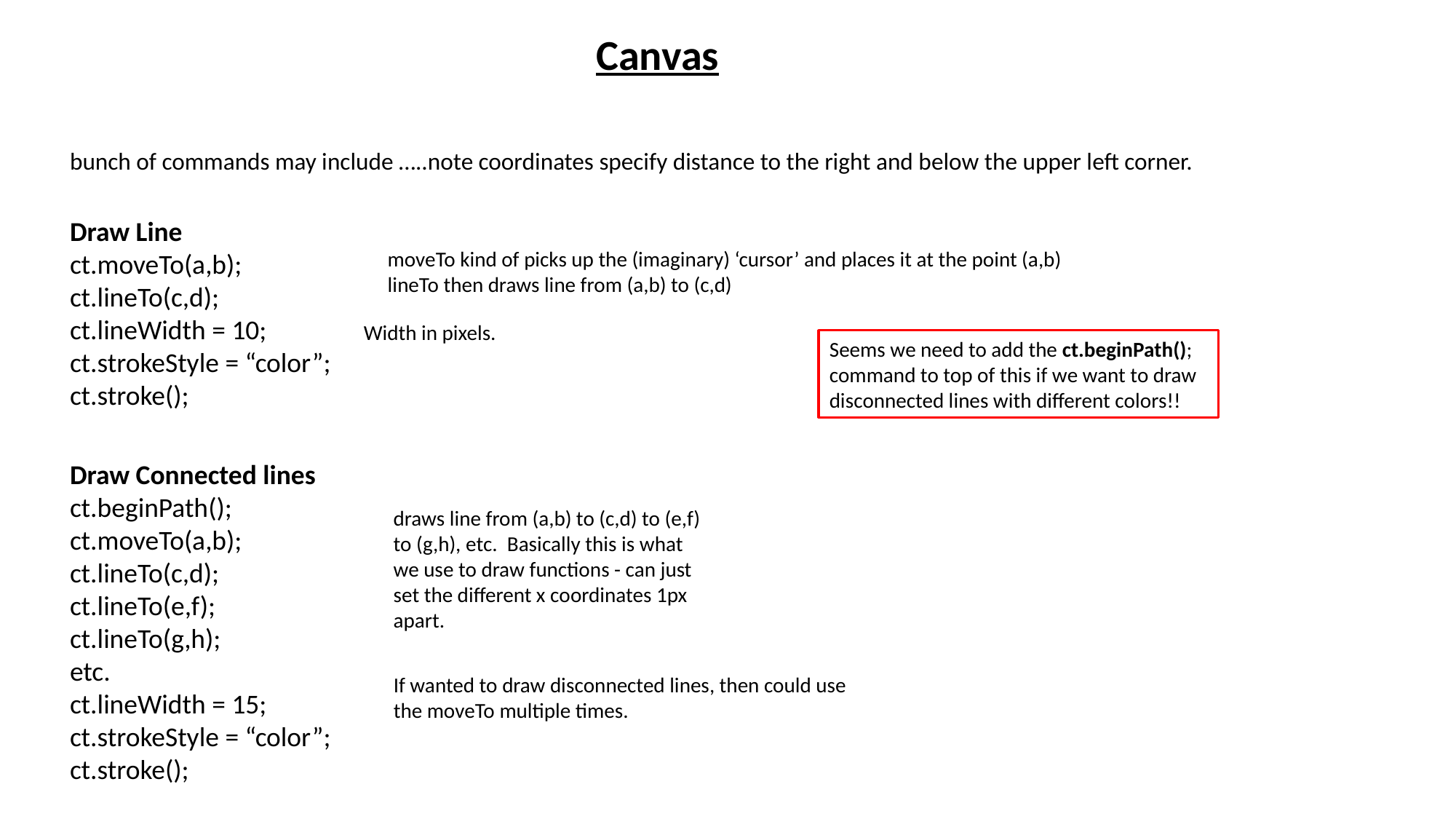

Canvas
bunch of commands may include …..note coordinates specify distance to the right and below the upper left corner.
Draw Line
ct.moveTo(a,b);
ct.lineTo(c,d);
ct.lineWidth = 10;
ct.strokeStyle = “color”;
ct.stroke();
moveTo kind of picks up the (imaginary) ‘cursor’ and places it at the point (a,b)
lineTo then draws line from (a,b) to (c,d)
Width in pixels.
Seems we need to add the ct.beginPath(); command to top of this if we want to draw disconnected lines with different colors!!
Draw Connected lines
ct.beginPath();
ct.moveTo(a,b);
ct.lineTo(c,d);
ct.lineTo(e,f);
ct.lineTo(g,h);
etc.
ct.lineWidth = 15;
ct.strokeStyle = “color”;
ct.stroke();
draws line from (a,b) to (c,d) to (e,f) to (g,h), etc.  Basically this is what we use to draw functions - can just set the different x coordinates 1px apart.
If wanted to draw disconnected lines, then could use the moveTo multiple times.